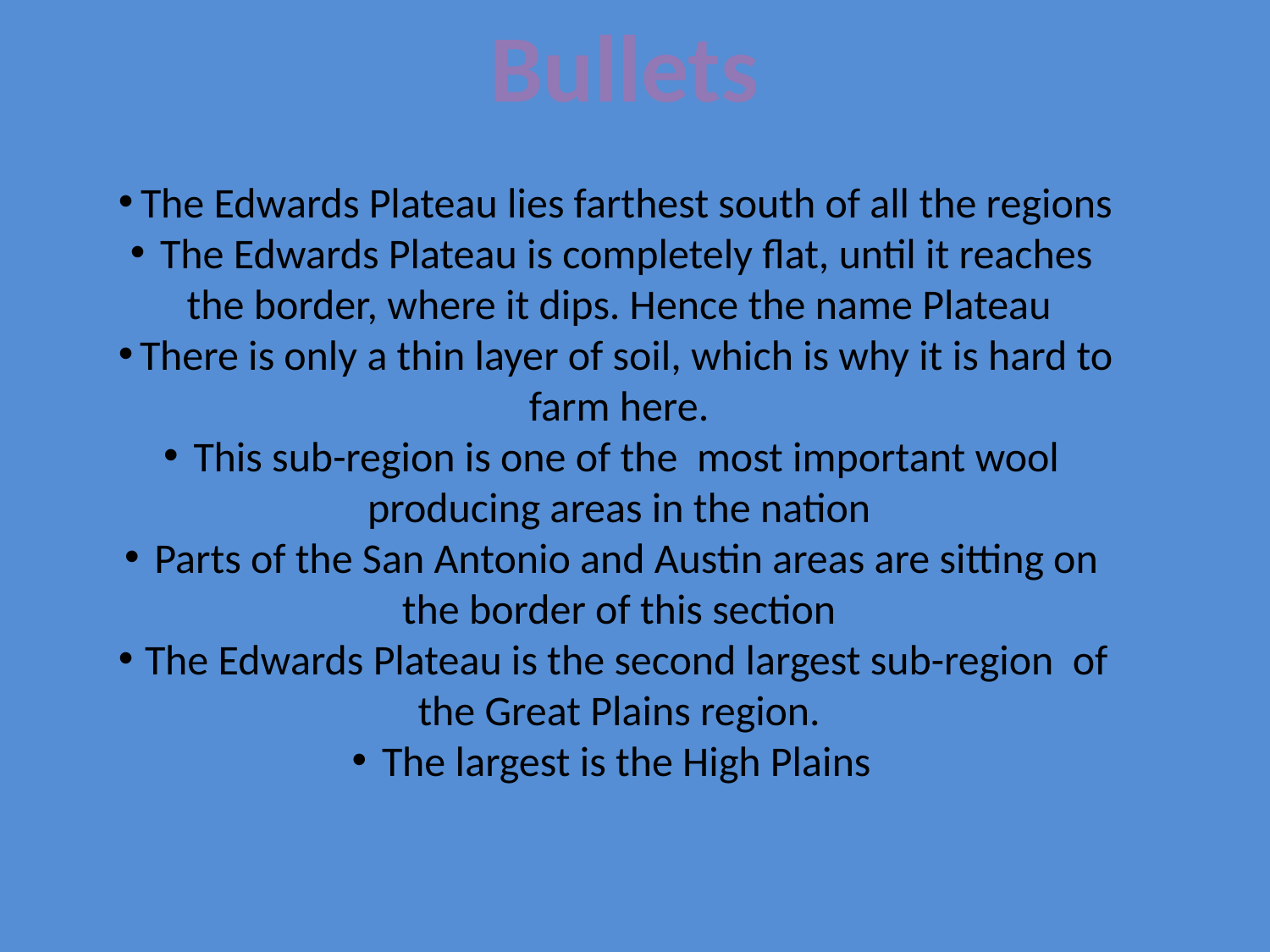

Bullets
The Edwards Plateau lies farthest south of all the regions
The Edwards Plateau is completely flat, until it reaches the border, where it dips. Hence the name Plateau
There is only a thin layer of soil, which is why it is hard to farm here.
This sub-region is one of the  most important wool producing areas in the nation
Parts of the San Antonio and Austin areas are sitting on the border of this section
The Edwards Plateau is the second largest sub-region  of the Great Plains region.
The largest is the High Plains